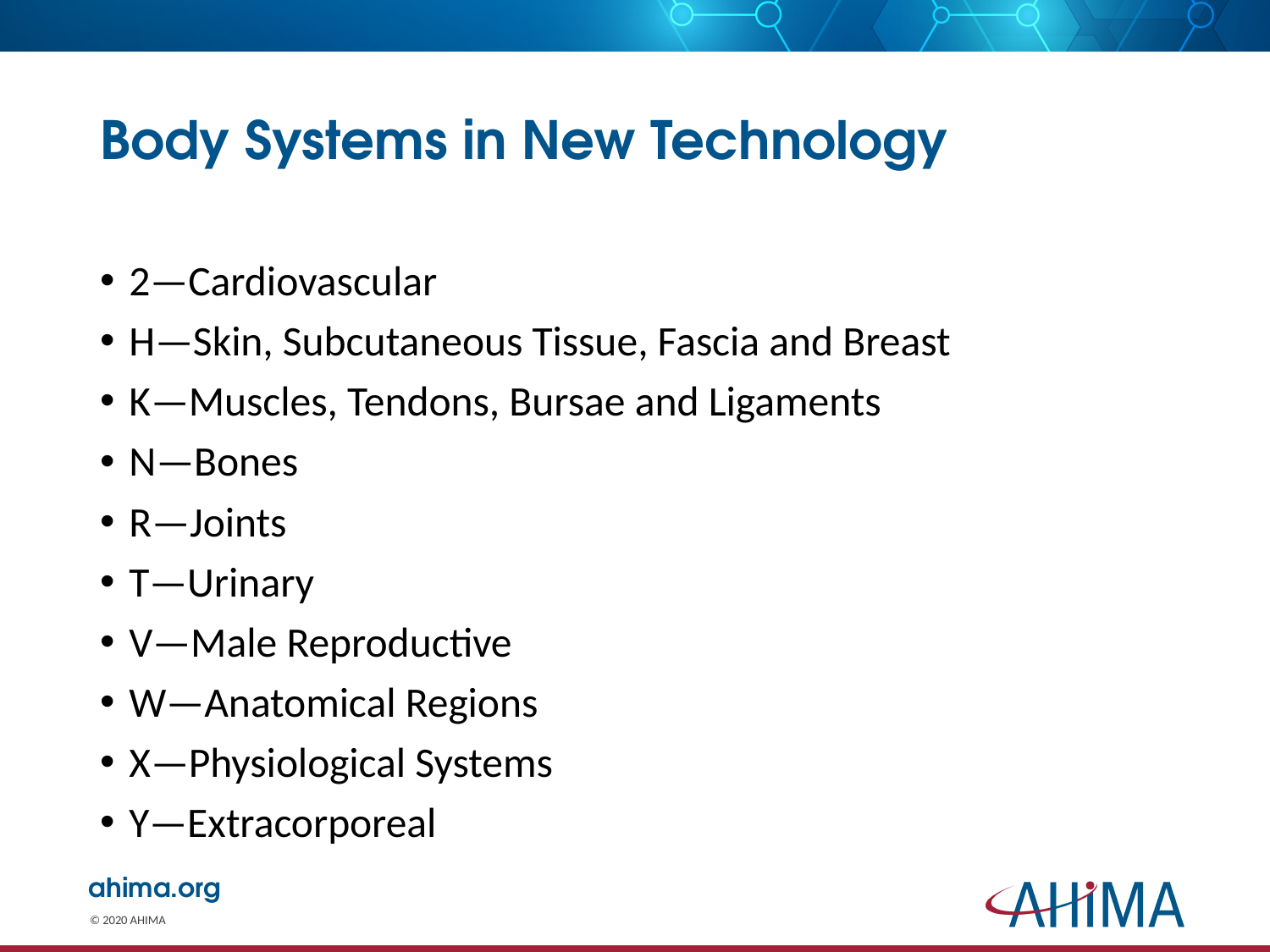

# Body Systems in New Technology
2—Cardiovascular
H—Skin, Subcutaneous Tissue, Fascia and Breast
K—Muscles, Tendons, Bursae and Ligaments
N—Bones
R—Joints
T—Urinary
V—Male Reproductive
W—Anatomical Regions
X—Physiological Systems
Y—Extracorporeal